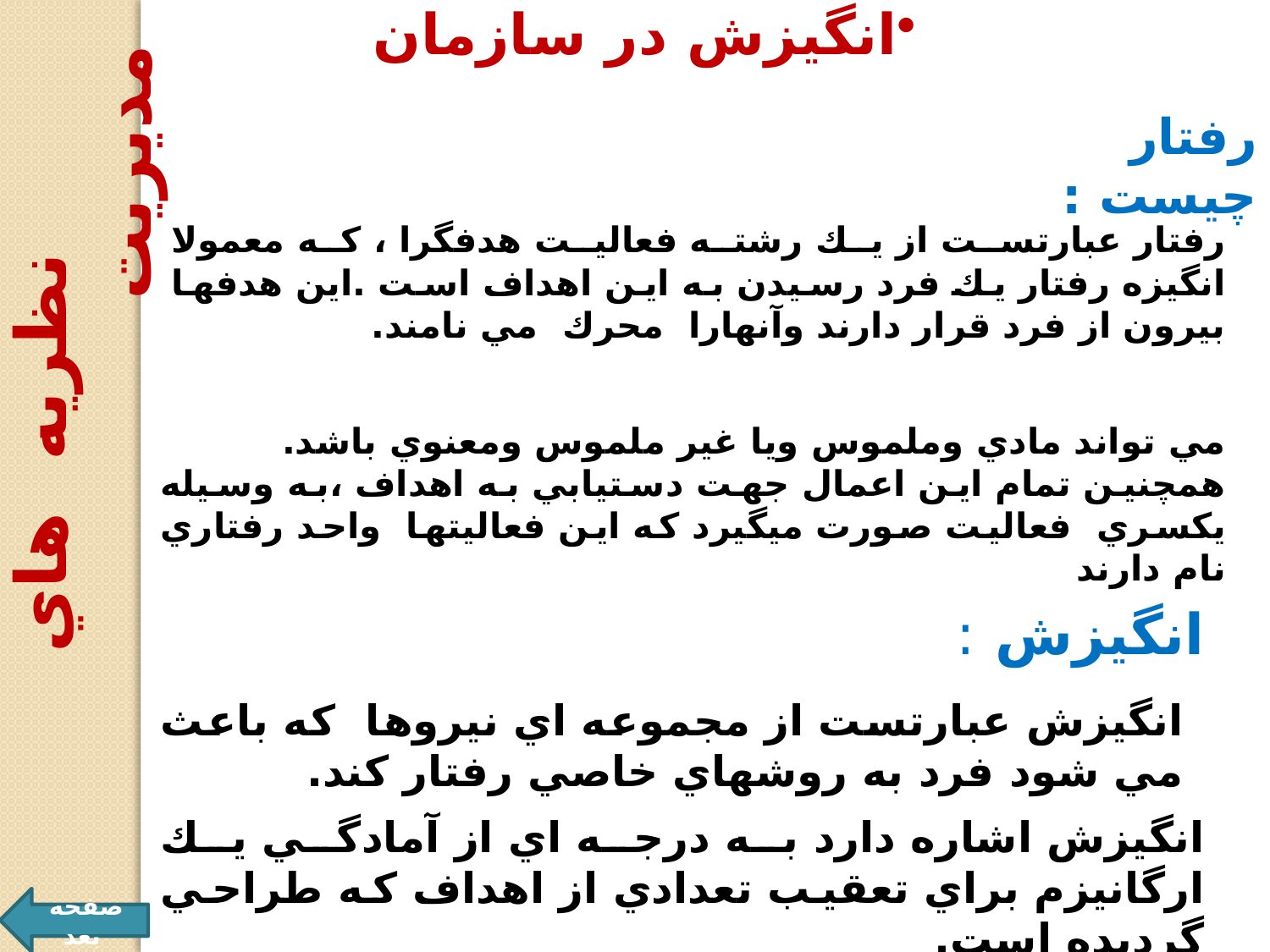

انگیزش در سازمان
رفتار چیست :
رفتار عبارتست از يك رشته فعاليت هدفگرا ، كه معمولا انگيزه رفتار يك فرد رسيدن به اين اهداف است .اين هدفها بيرون از فرد قرار دارند وآنهارا  محرك  مي نامند.
    نظريه هاي مديريت
مي تواند مادي وملموس ويا غير ملموس ومعنوي باشد.
همچنين تمام اين اعمال جهت دستيابي به اهداف ،به وسيله يكسري  فعاليت صورت ميگيرد كه اين فعاليتها  واحد رفتاري نام دارند
انگیزش :
انگيزش عبارتست از مجموعه اي نيروها  كه باعث مي شود فرد به روشهاي خاصي رفتار كند.
انگيزش اشاره دارد به درجه اي از آمادگي يك ارگانيزم براي تعقيب تعدادي از اهداف كه طراحي گرديده است.
صفحه  بعد